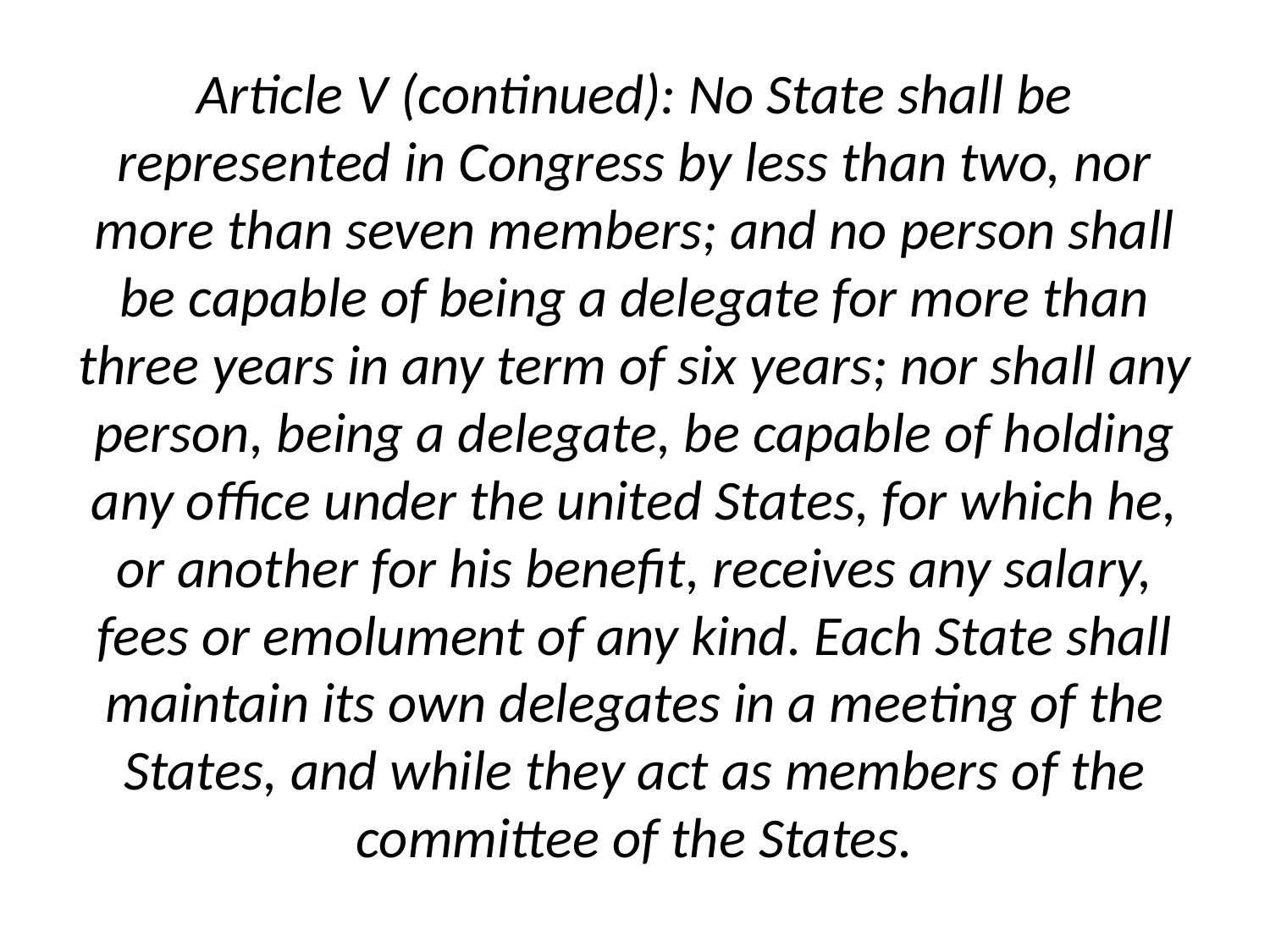

# Article V (continued): No State shall be represented in Congress by less than two, nor more than seven members; and no person shall be capable of being a delegate for more than three years in any term of six years; nor shall any person, being a delegate, be capable of holding any office under the united States, for which he, or another for his benefit, receives any salary, fees or emolument of any kind. Each State shall maintain its own delegates in a meeting of the States, and while they act as members of the committee of the States.